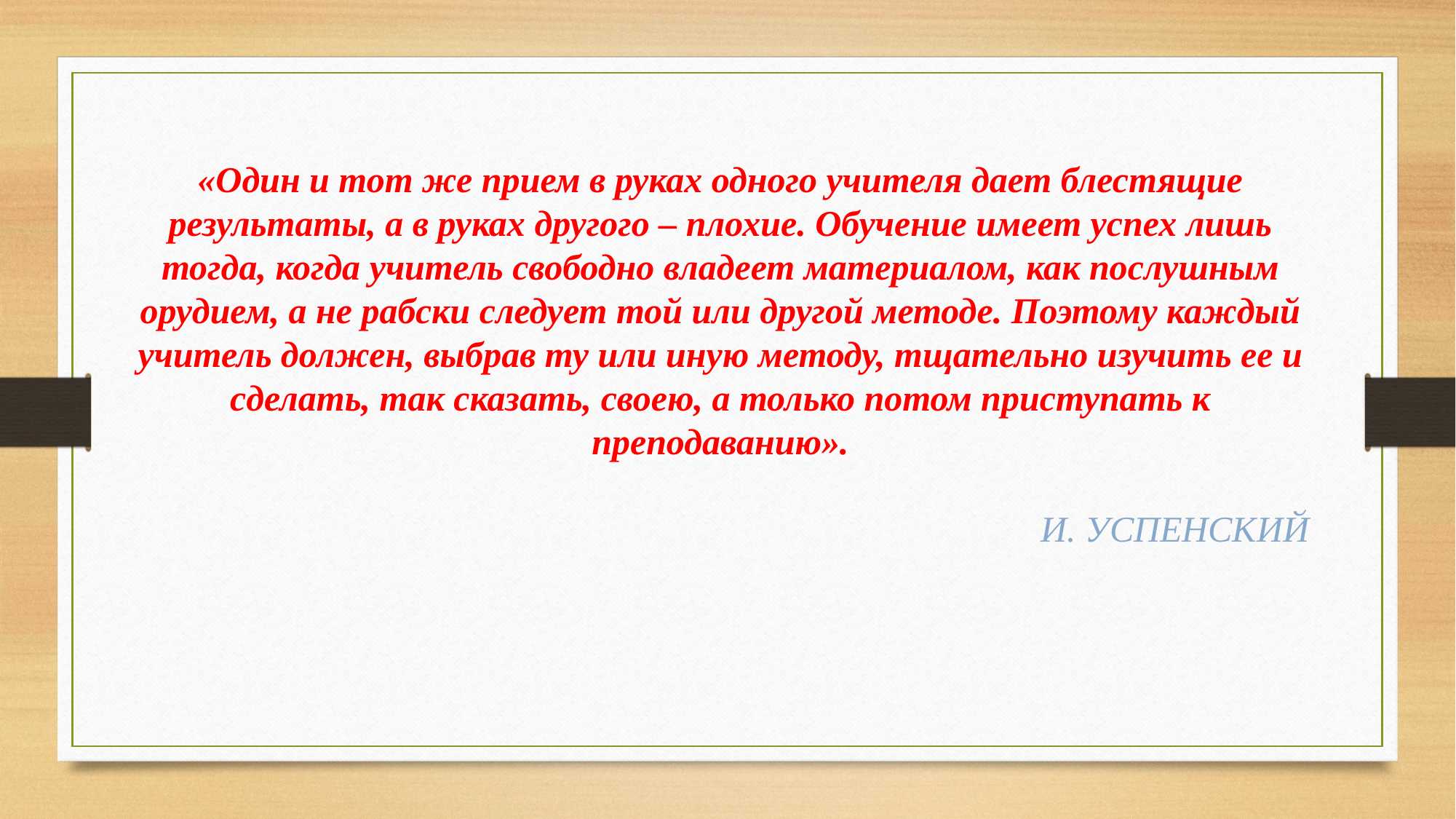

«Один и тот же прием в руках одного учителя дает блестящие результаты, а в руках другого – плохие. Обучение имеет успех лишь тогда, когда учитель свободно владеет материалом, как послушным орудием, а не рабски следует той или другой методе. Поэтому каждый учитель должен, выбрав ту или иную методу, тщательно изучить ее и сделать, так сказать, своею, а только потом приступать к преподаванию».

                                                                                                    И. УСПЕНСКИЙ